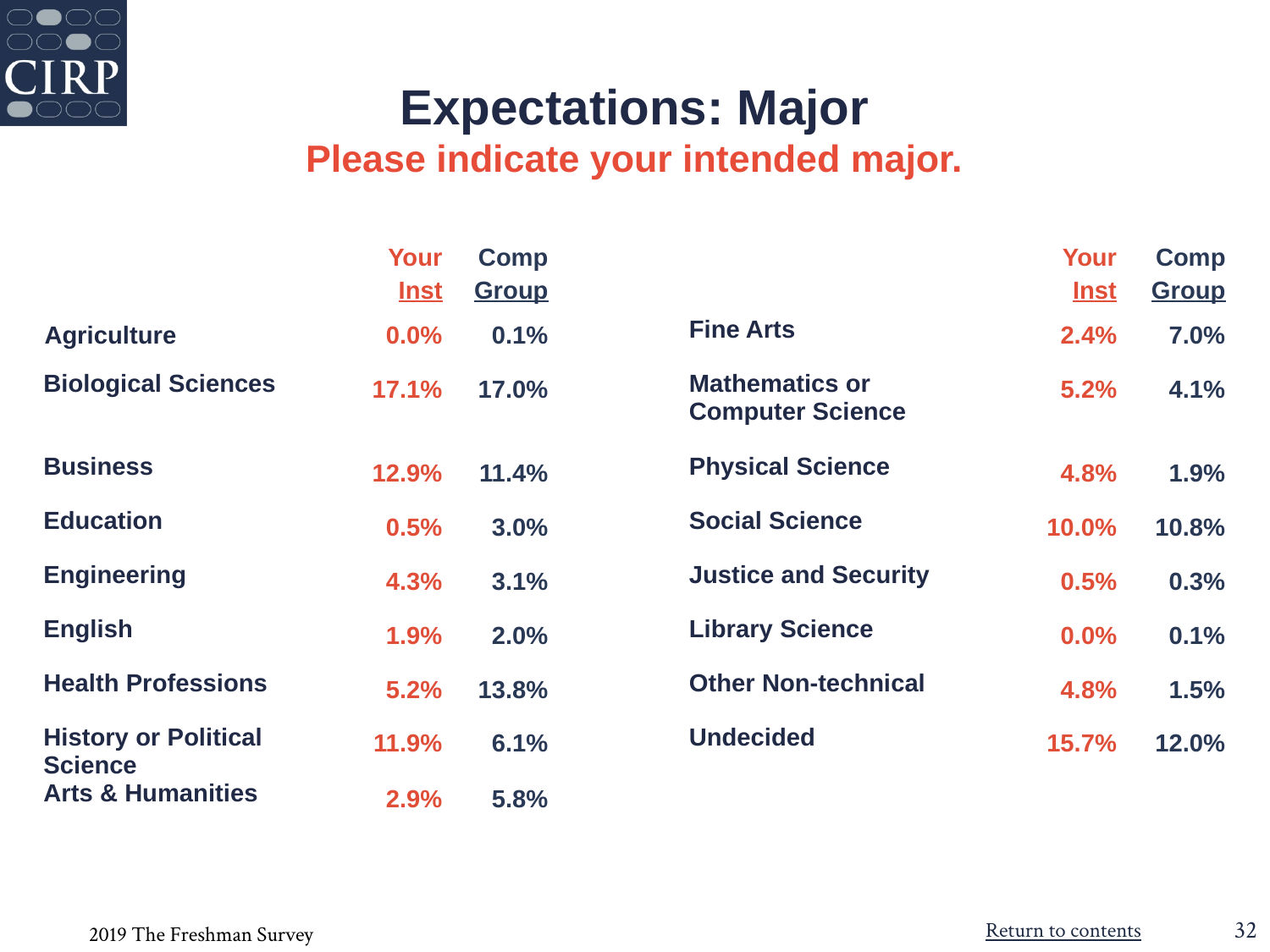

Expectations: Major
Please indicate your intended major.
|  | Your  Inst | Comp Group |  |  | Your Inst | Comp Group |
| --- | --- | --- | --- | --- | --- | --- |
| Agriculture | 0.0% | 0.1% |  | Fine Arts | 2.4% | 7.0% |
| Biological Sciences | 17.1% | 17.0% |  | Mathematics or Computer Science | 5.2% | 4.1% |
| Business | 12.9% | 11.4% |  | Physical Science | 4.8% | 1.9% |
| Education | 0.5% | 3.0% |  | Social Science | 10.0% | 10.8% |
| Engineering | 4.3% | 3.1% |  | Justice and Security | 0.5% | 0.3% |
| English | 1.9% | 2.0% |  | Library Science | 0.0% | 0.1% |
| Health Professions | 5.2% | 13.8% |  | Other Non-technical | 4.8% | 1.5% |
| History or Political Science | 11.9% | 6.1% |  | Undecided | 15.7% | 12.0% |
| Arts & Humanities | 2.9% | 5.8% |  |  |  |  |
2019 The Freshman Survey
Return to contents
32